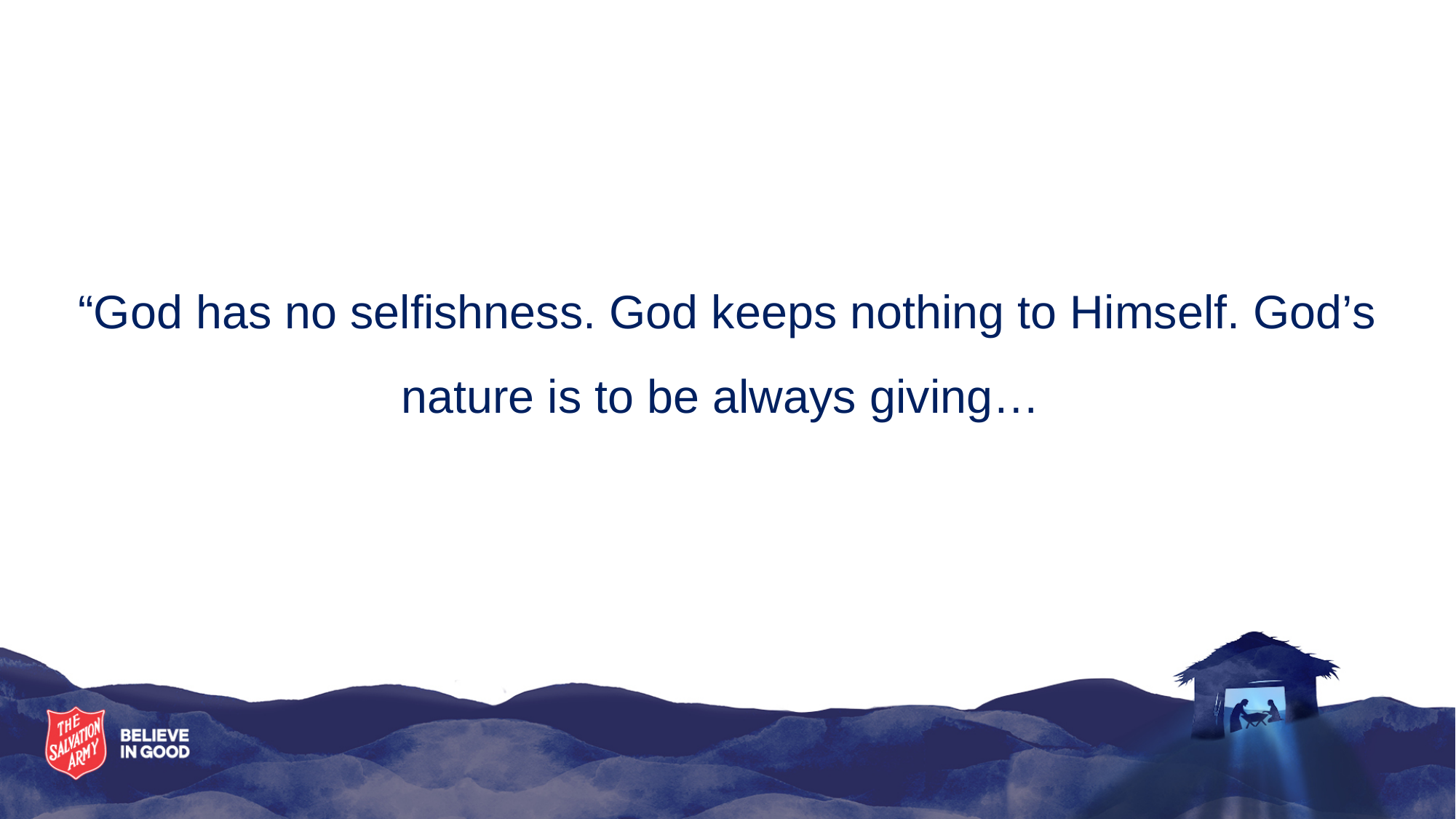

# “God has no selfishness. God keeps nothing to Himself. God’s nature is to be always giving…